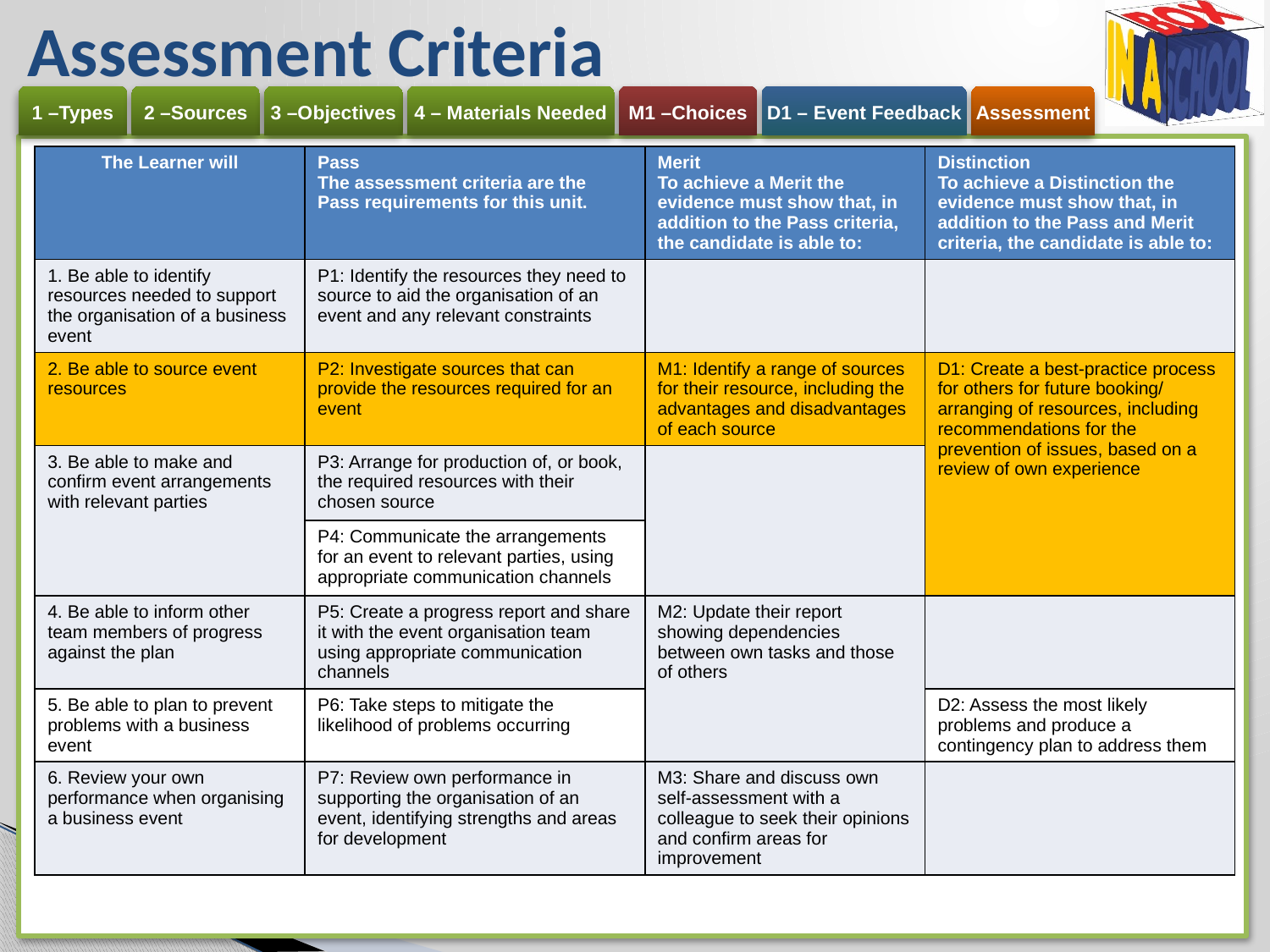

# Assessment Criteria
| The Learner will | Pass The assessment criteria are the Pass requirements for this unit. | Merit To achieve a Merit the evidence must show that, in addition to the Pass criteria, the candidate is able to: | Distinction To achieve a Distinction the evidence must show that, in addition to the Pass and Merit criteria, the candidate is able to: |
| --- | --- | --- | --- |
| 1. Be able to identify resources needed to support the organisation of a business event | P1: Identify the resources they need to source to aid the organisation of an event and any relevant constraints |  |  |
| 2. Be able to source event resources | P2: Investigate sources that can provide the resources required for an event | M1: Identify a range of sources for their resource, including the advantages and disadvantages of each source | D1: Create a best-practice process for others for future booking/ arranging of resources, including recommendations for the prevention of issues, based on a review of own experience |
| 3. Be able to make and confirm event arrangements with relevant parties | P3: Arrange for production of, or book, the required resources with their chosen source |  |  |
|  | P4: Communicate the arrangements for an event to relevant parties, using appropriate communication channels |  |  |
| 4. Be able to inform other team members of progress against the plan | P5: Create a progress report and share it with the event organisation team using appropriate communication channels | M2: Update their report showing dependencies between own tasks and those of others |  |
| 5. Be able to plan to prevent problems with a business event | P6: Take steps to mitigate the likelihood of problems occurring |  | D2: Assess the most likely problems and produce a contingency plan to address them |
| 6. Review your own performance when organising a business event | P7: Review own performance in supporting the organisation of an event, identifying strengths and areas for development | M3: Share and discuss own self-assessment with a colleague to seek their opinions and confirm areas for improvement |  |